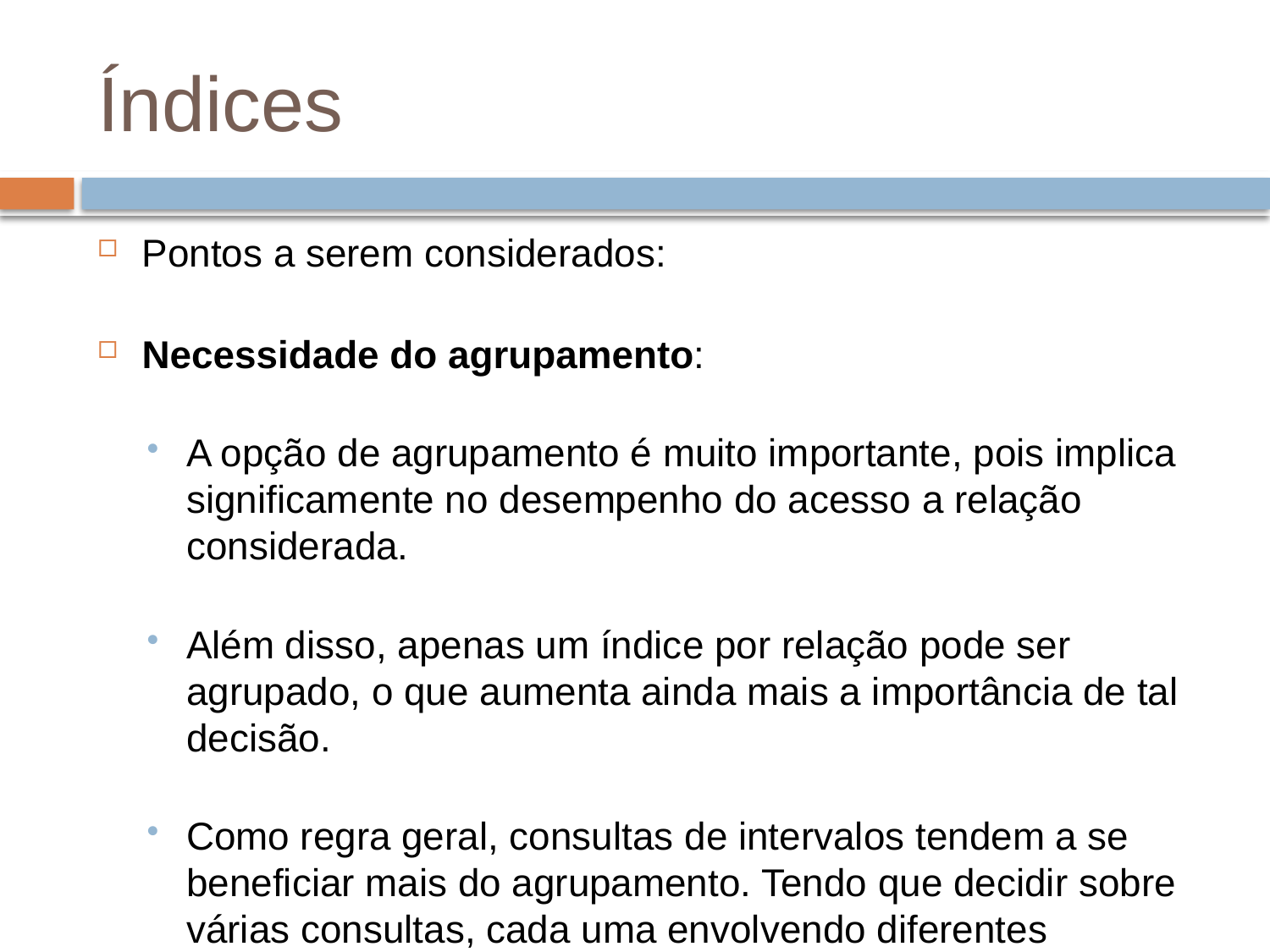

# Índices
Pontos a serem considerados:
Necessidade do agrupamento:
A opção de agrupamento é muito importante, pois implica significamente no desempenho do acesso a relação considerada.
Além disso, apenas um índice por relação pode ser agrupado, o que aumenta ainda mais a importância de tal decisão.
Como regra geral, consultas de intervalos tendem a se beneficiar mais do agrupamento. Tendo que decidir sobre várias consultas, cada uma envolvendo diferentes conjuntos de atributos, deve-se considerar a seletividade e a frequencia de cada uma delas.